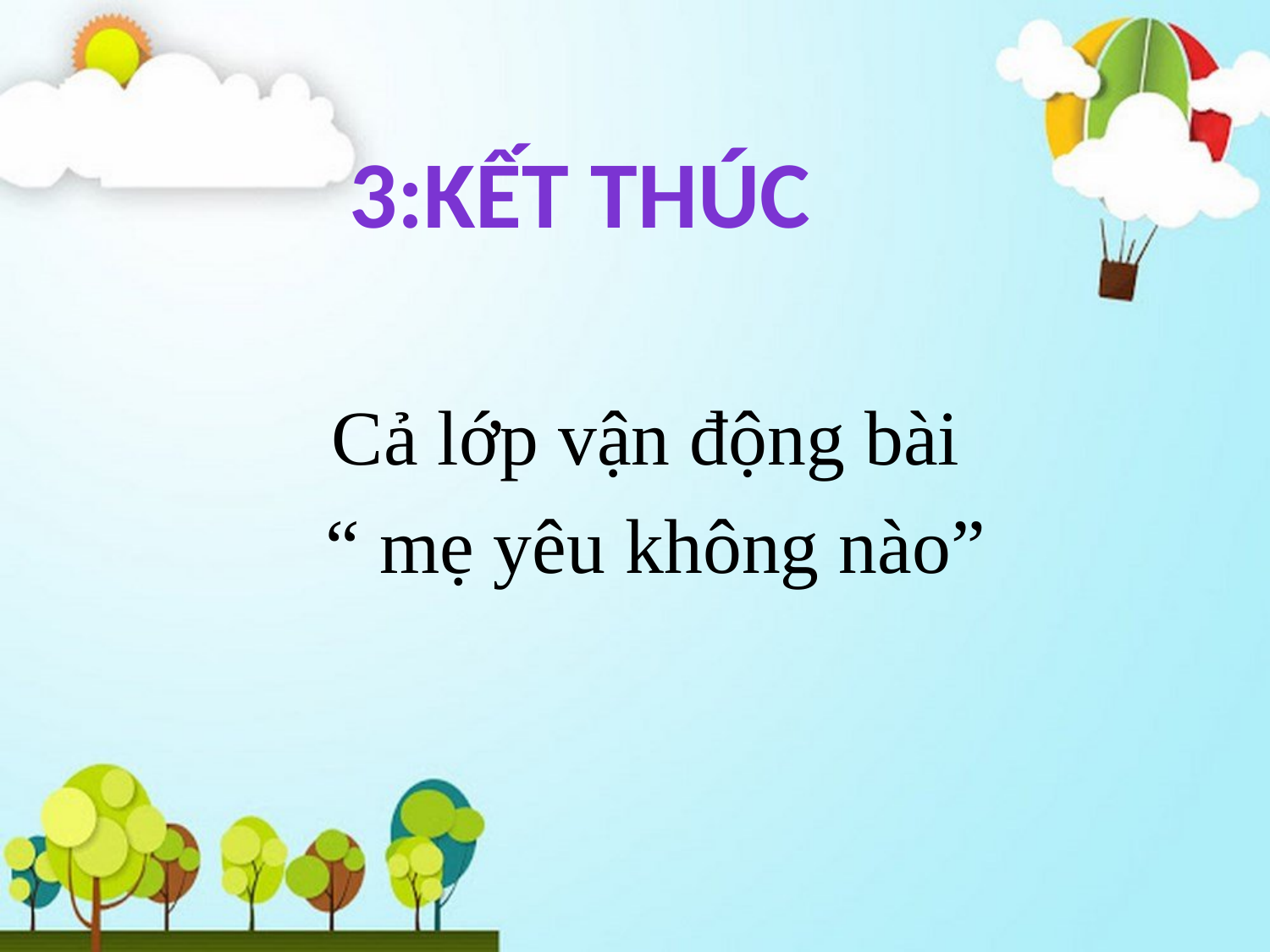

3:Kết thúc
Cả lớp vận động bài
“ mẹ yêu không nào”